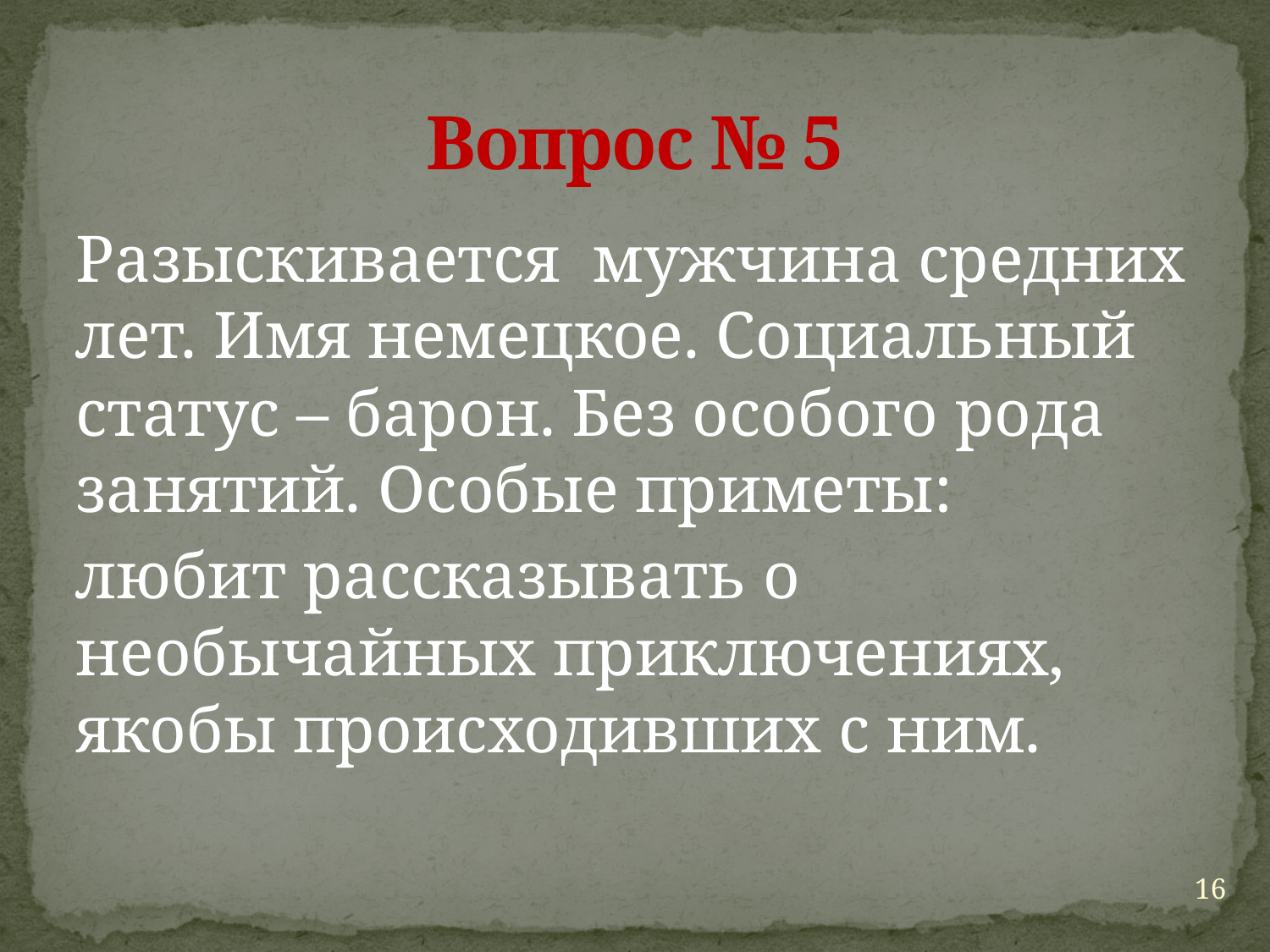

# Вопрос № 5
Разыскивается  мужчина средних лет. Имя немецкое. Социальный статус – барон. Без особого рода занятий. Особые приметы:
любит рассказывать о необычайных приключениях, якобы происходивших с ним.
16